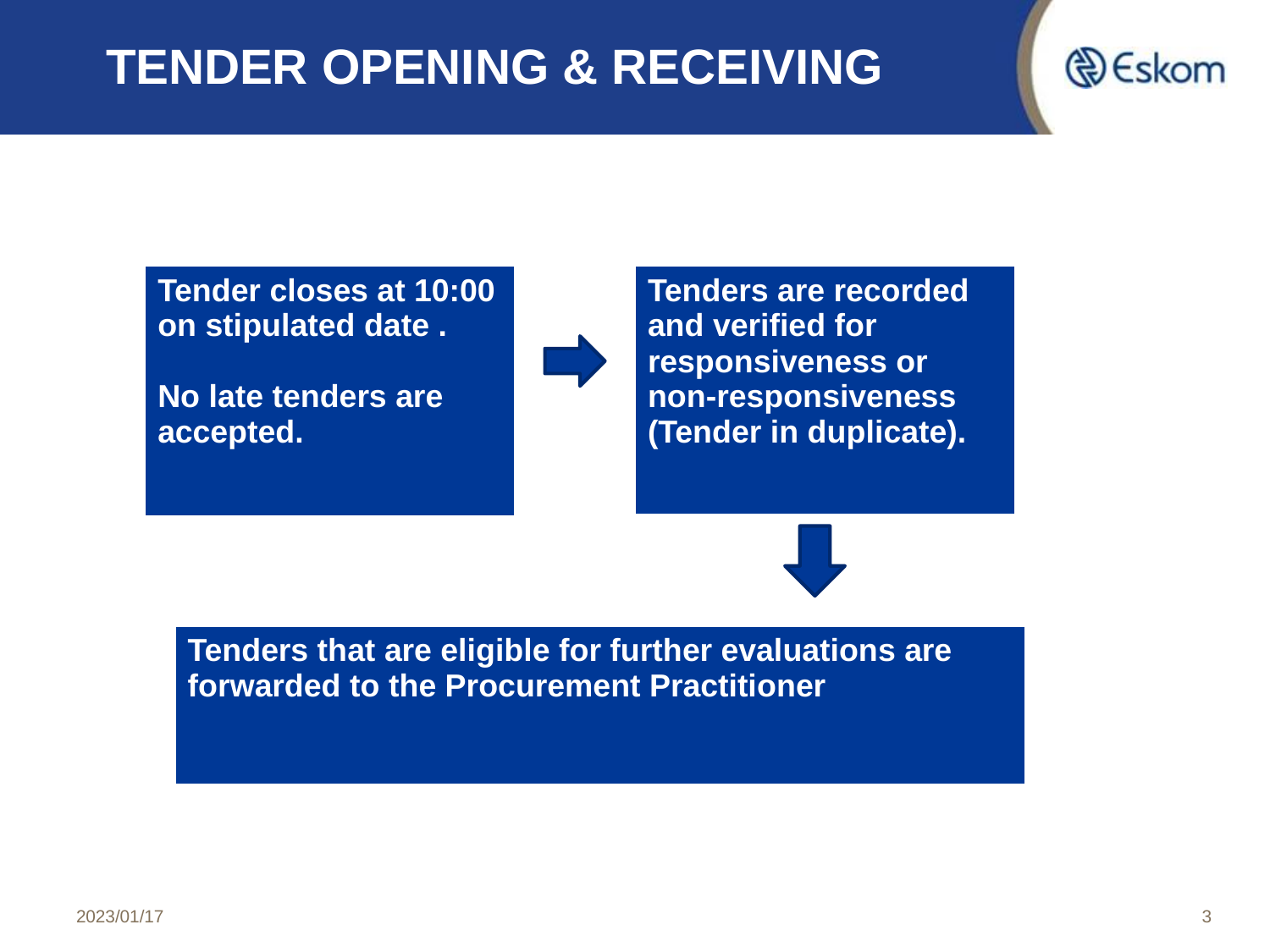

# TENDER OPENING & RECEIVING

 fj
| Tender closes at 10:00 on stipulated date . No late tenders are accepted. |
| --- |
| Tenders are recorded and verified for responsiveness or non-responsiveness (Tender in duplicate). |
| --- |

| Tenders that are eligible for further evaluations are forwarded to the Procurement Practitioner |
| --- |
2023/01/17
3